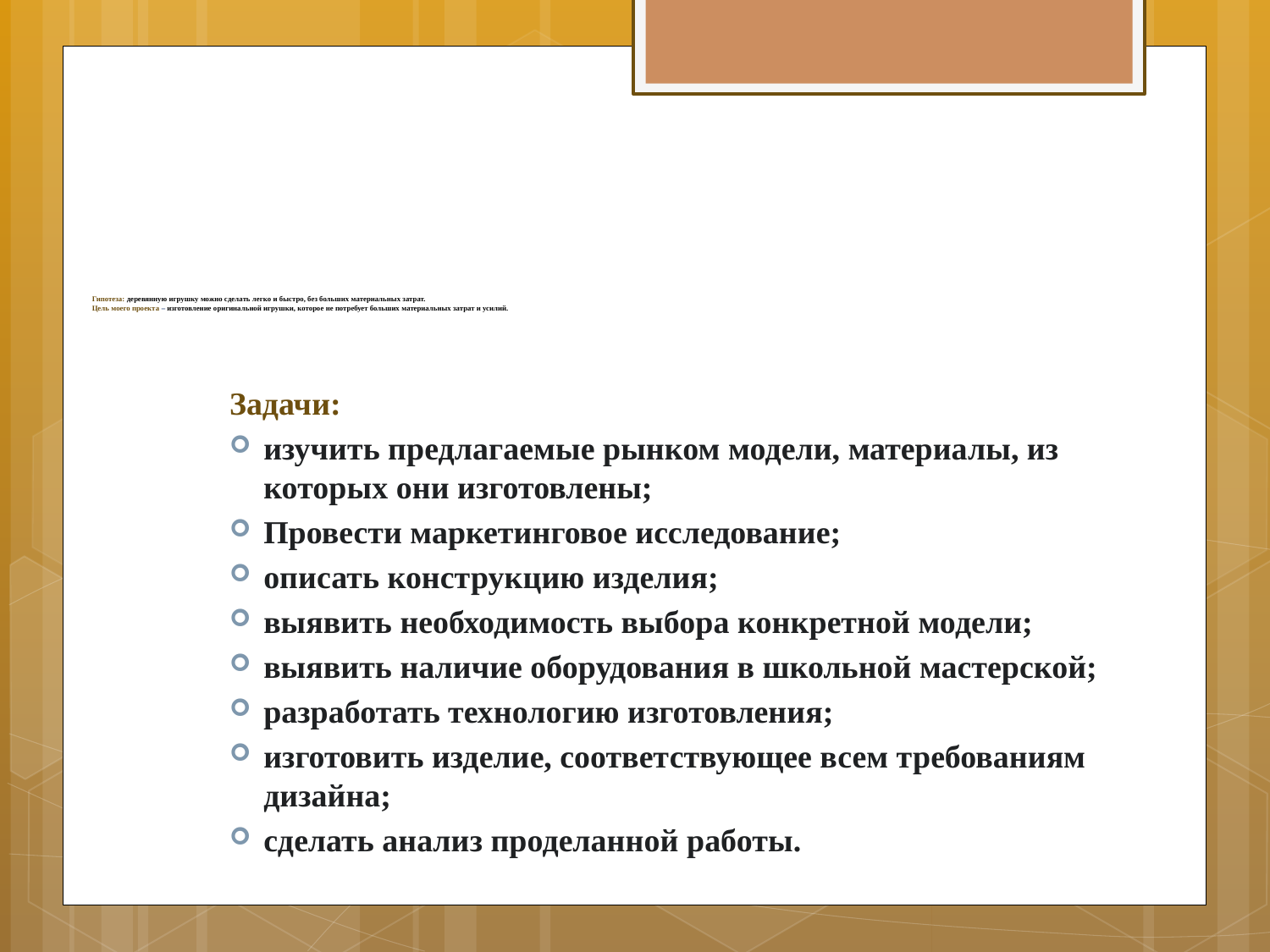

# Гипотеза: деревянную игрушку можно сделать легко и быстро, без больших материальных затрат. Цель моего проекта – изготовление оригинальной игрушки, которое не потребует больших материальных затрат и усилий.
Задачи:
изучить предлагаемые рынком модели, материалы, из которых они изготовлены;
Провести маркетинговое исследование;
описать конструкцию изделия;
выявить необходимость выбора конкретной модели;
выявить наличие оборудования в школьной мастерской;
разработать технологию изготовления;
изготовить изделие, соответствующее всем требованиям дизайна;
сделать анализ проделанной работы.